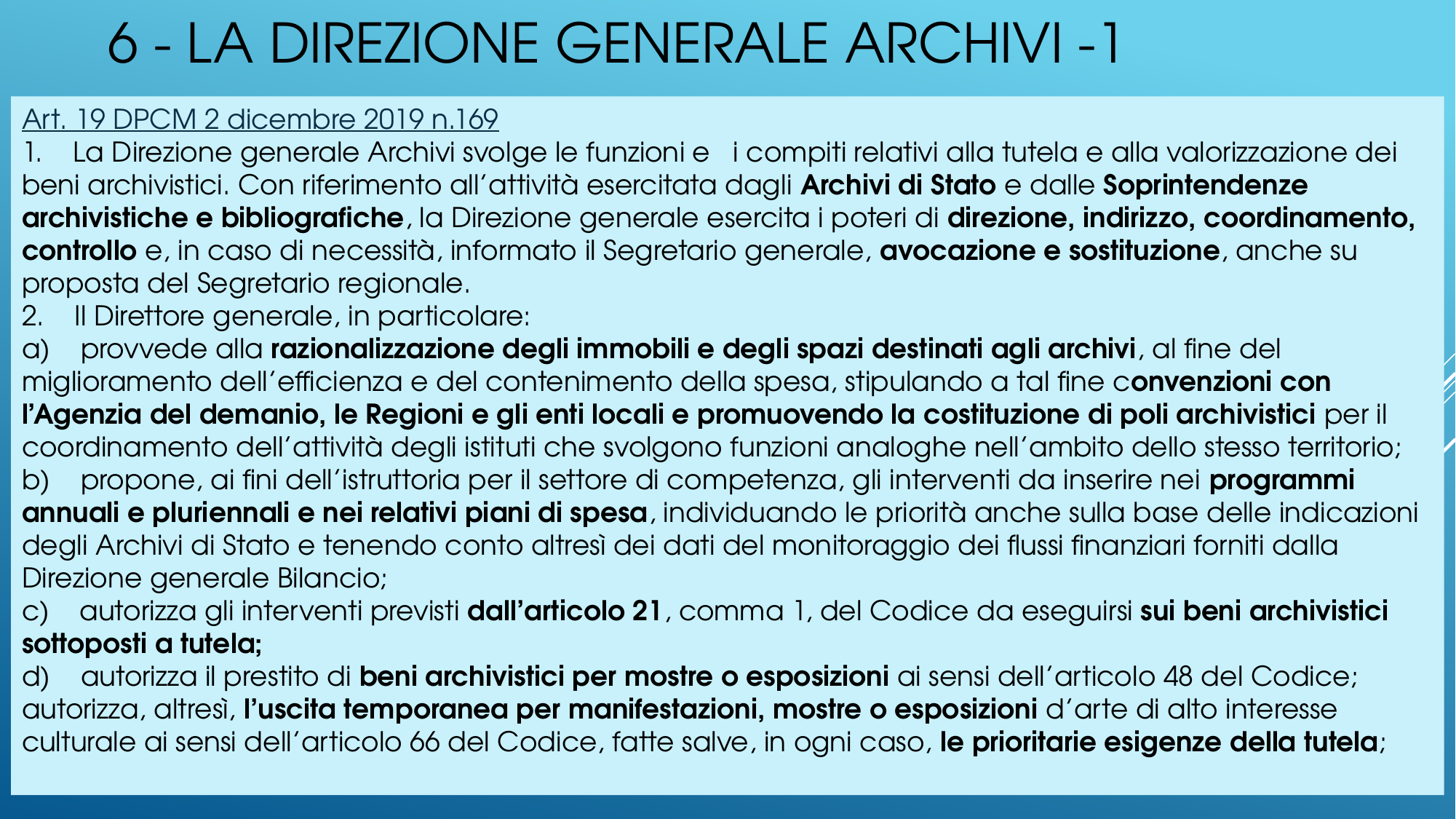

# 6 - LA DIREZIONE GENERALE archivi -1
Art. 19 DPCM 2 dicembre 2019 n.169
1.    La Direzione generale Archivi svolge le funzioni e   i compiti relativi alla tutela e alla valorizzazione dei beni archivistici. Con riferimento all’attività esercitata dagli Archivi di Stato e dalle Soprintendenze archivistiche e bibliografiche, la Direzione generale esercita i poteri di direzione, indirizzo, coordinamento, controllo e, in caso di necessità, informato il Segretario generale, avocazione e sostituzione, anche su proposta del Segretario regionale.
2.    Il Direttore generale, in particolare:
a)    provvede alla razionalizzazione degli immobili e degli spazi destinati agli archivi, al fine del miglioramento dell’efficienza e del contenimento della spesa, stipulando a tal fine convenzioni con l’Agenzia del demanio, le Regioni e gli enti locali e promuovendo la costituzione di poli archivistici per il coordinamento dell’attività degli istituti che svolgono funzioni analoghe nell’ambito dello stesso territorio;
b)    propone, ai fini dell’istruttoria per il settore di competenza, gli interventi da inserire nei programmi annuali e pluriennali e nei relativi piani di spesa, individuando le priorità anche sulla base delle indicazioni degli Archivi di Stato e tenendo conto altresì dei dati del monitoraggio dei flussi finanziari forniti dalla Direzione generale Bilancio;
c)    autorizza gli interventi previsti dall’articolo 21, comma 1, del Codice da eseguirsi sui beni archivistici sottoposti a tutela;
d)    autorizza il prestito di beni archivistici per mostre o esposizioni ai sensi dell’articolo 48 del Codice; autorizza, altresì, l’uscita temporanea per manifestazioni, mostre o esposizioni d’arte di alto interesse culturale ai sensi dell’articolo 66 del Codice, fatte salve, in ogni caso, le prioritarie esigenze della tutela;